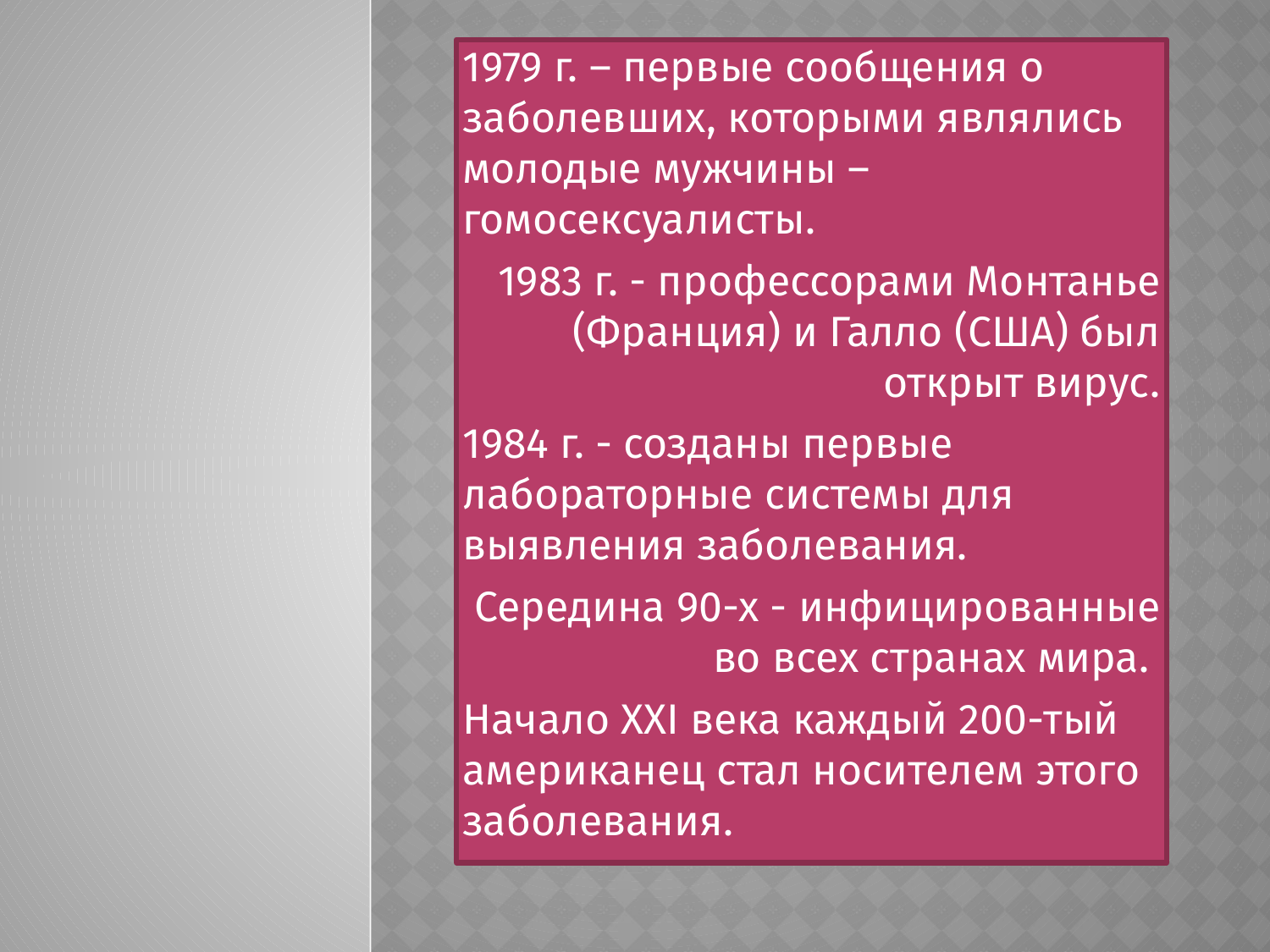

1979 г. – первые сообщения о заболевших, которыми являлись молодые мужчины – гомосексуалисты.
1983 г. - профессорами Монтанье (Франция) и Галло (США) был открыт вирус.
1984 г. - созданы первые лабораторные системы для выявления заболевания.
Середина 90-х - инфицированные во всех странах мира.
Начало XXI века каждый 200-тый американец стал носителем этого заболевания.

#